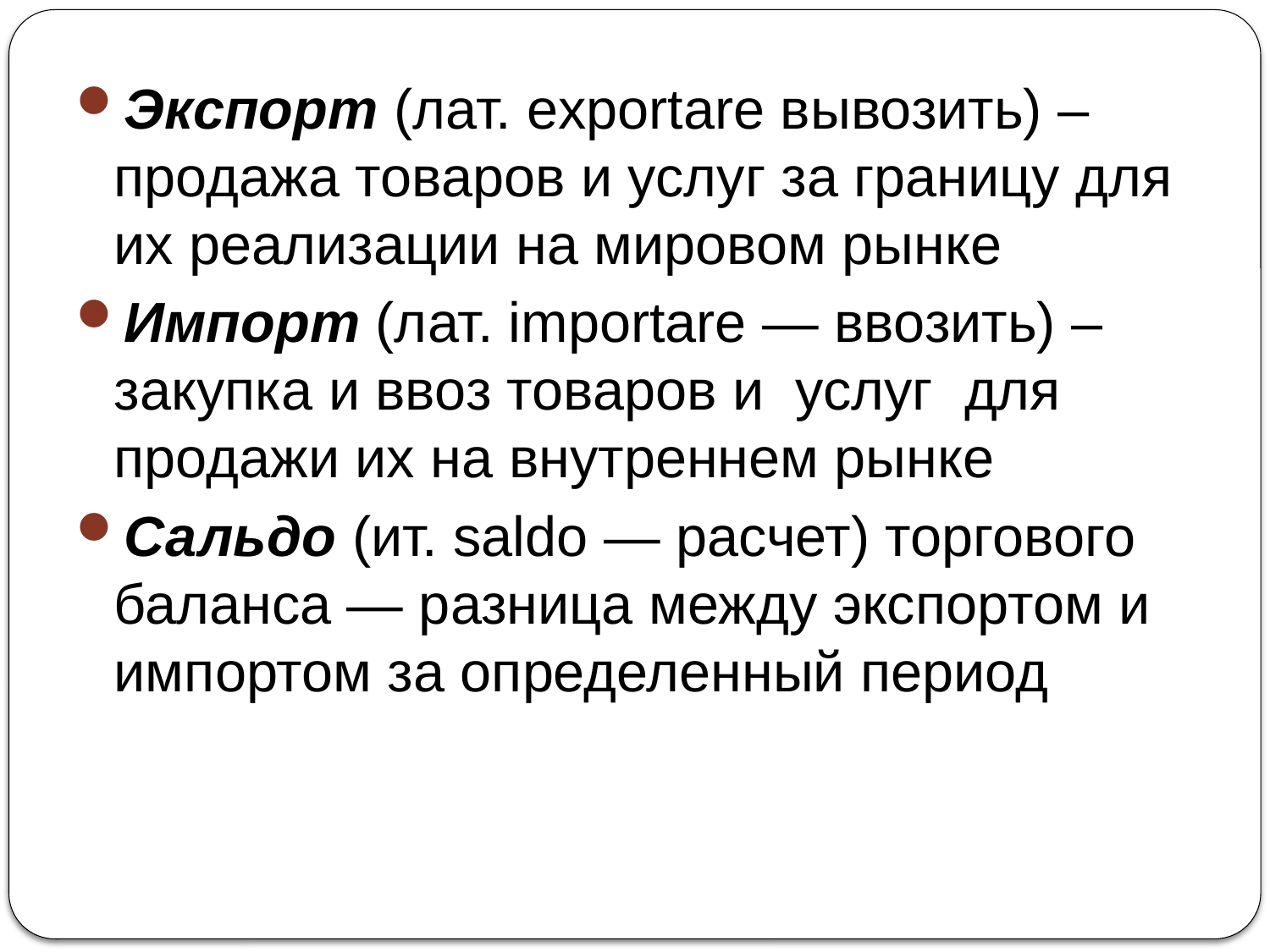

Экспорт (лат. exportare вывозить) – продажа товаров и услуг за границу для их реализации на мировом рынке
Импорт (лат. importare — ввозить) – закупка и ввоз товаров и  услуг  для  продажи их на внутреннем рынке
Сальдо (ит. saldo — расчет) торгового баланса — разница между экспортом и импортом за определенный период